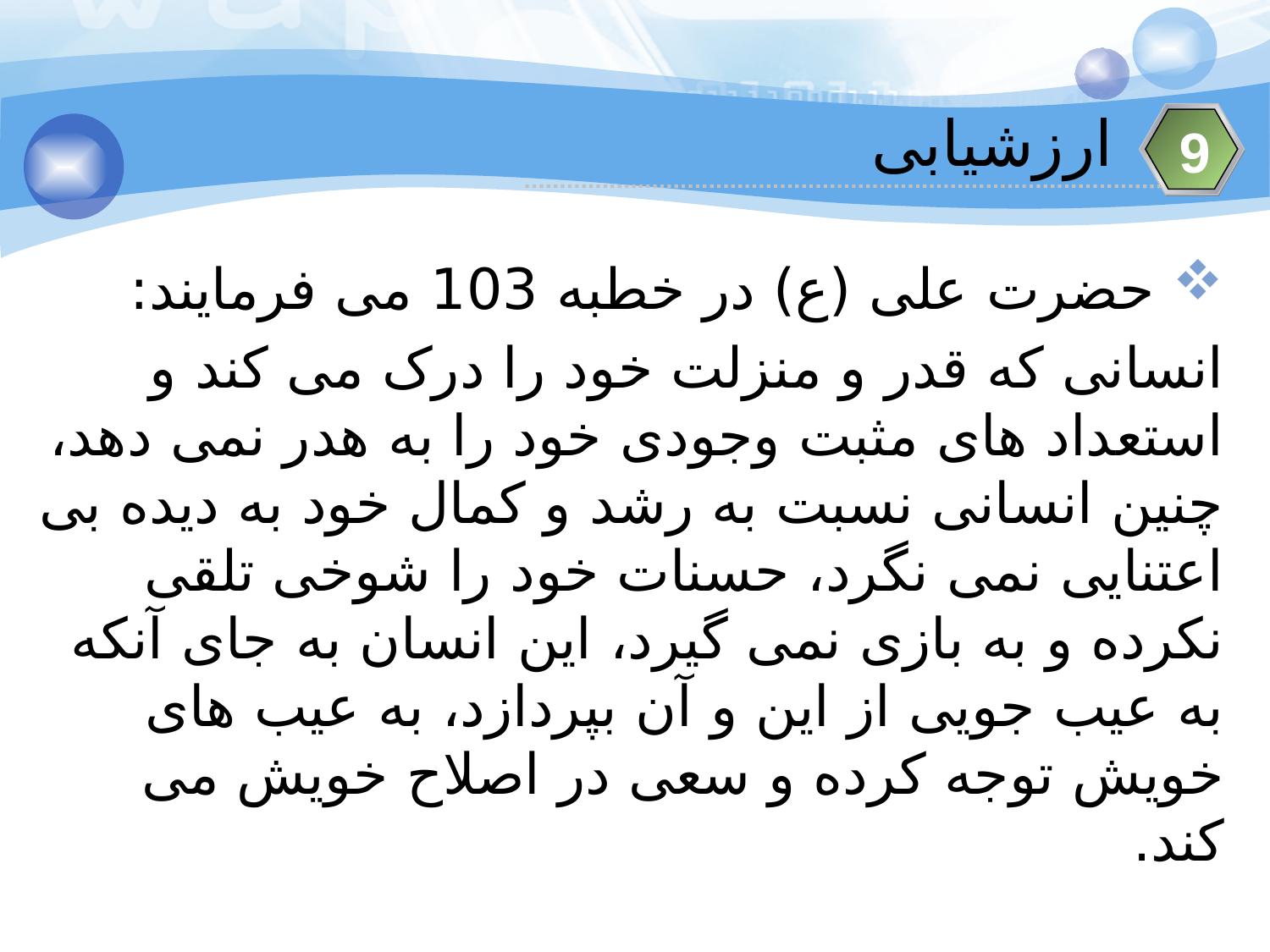

ارزشیابی

9

 حضرت علی (ع) در خطبه 103 می فرمایند:
انسانی که قدر و منزلت خود را درک می کند و استعداد های مثبت وجودی خود را به هدر نمی دهد، چنین انسانی نسبت به رشد و کمال خود به دیده بی اعتنایی نمی نگرد، حسنات خود را شوخی تلقی نکرده و به بازی نمی گیرد، این انسان به جای آنکه به عیب جویی از این و آن بپردازد، به عیب های خویش توجه کرده و سعی در اصلاح خویش می کند.